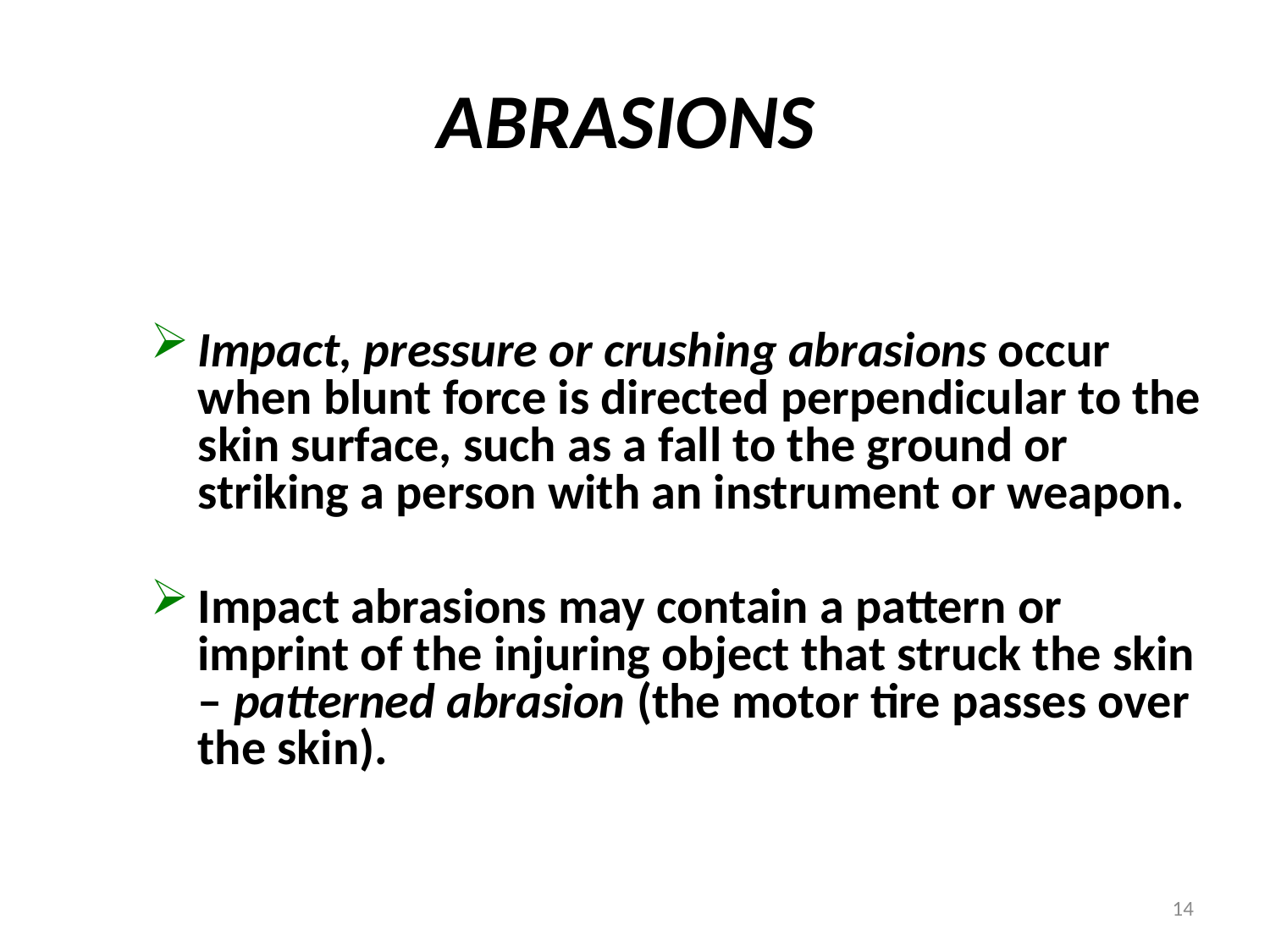

# ABRASIONS

Impact, pressure or crushing abrasions occur when blunt force is directed perpendicular to the skin surface, such as a fall to the ground or striking a person with an instrument or weapon.

Impact abrasions may contain a pattern or imprint of the injuring object that struck the skin – patterned abrasion (the motor tire passes over the skin).

14